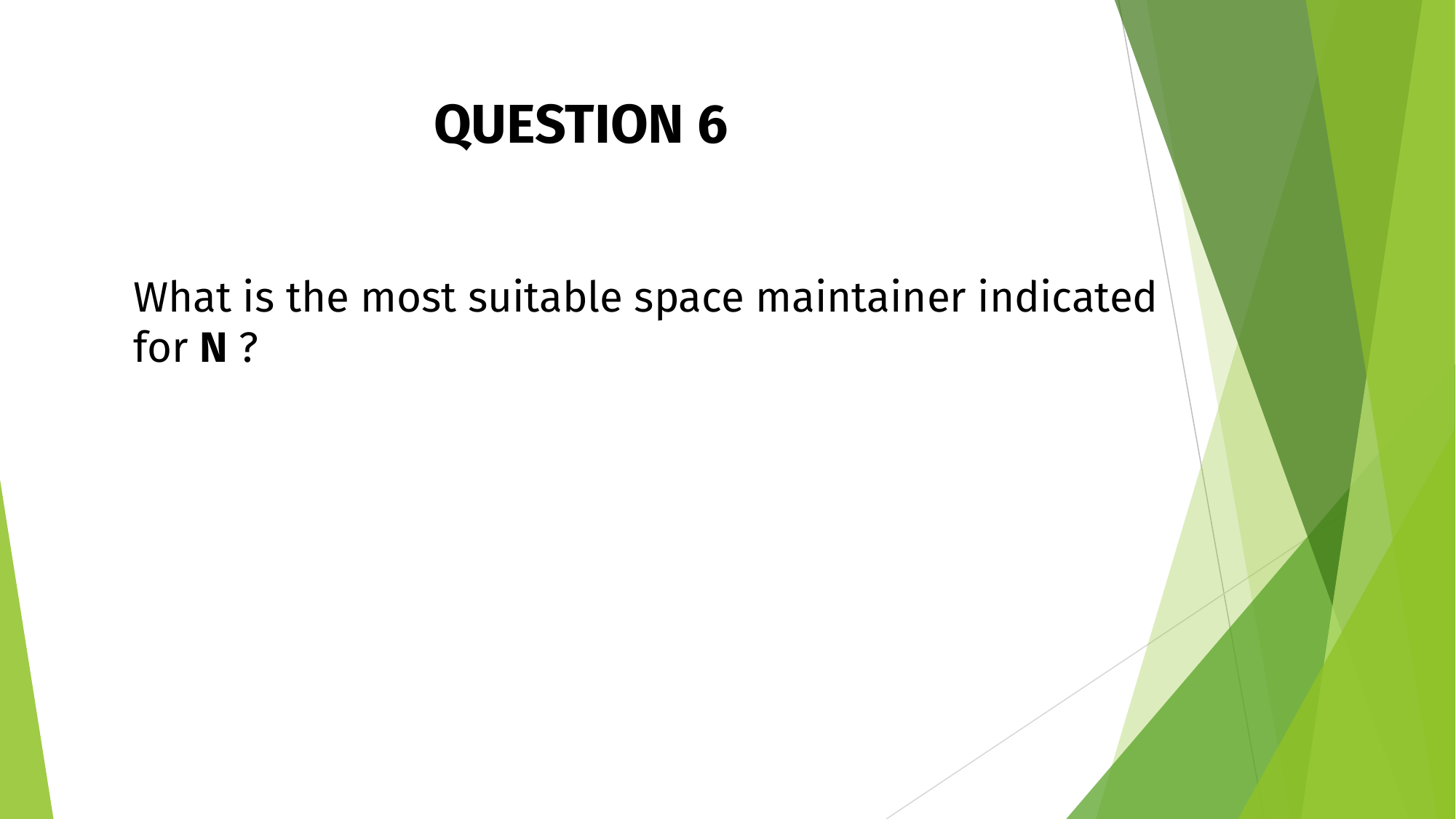

QUESTION 6

What is the most suitable space maintainer indicated for N ?